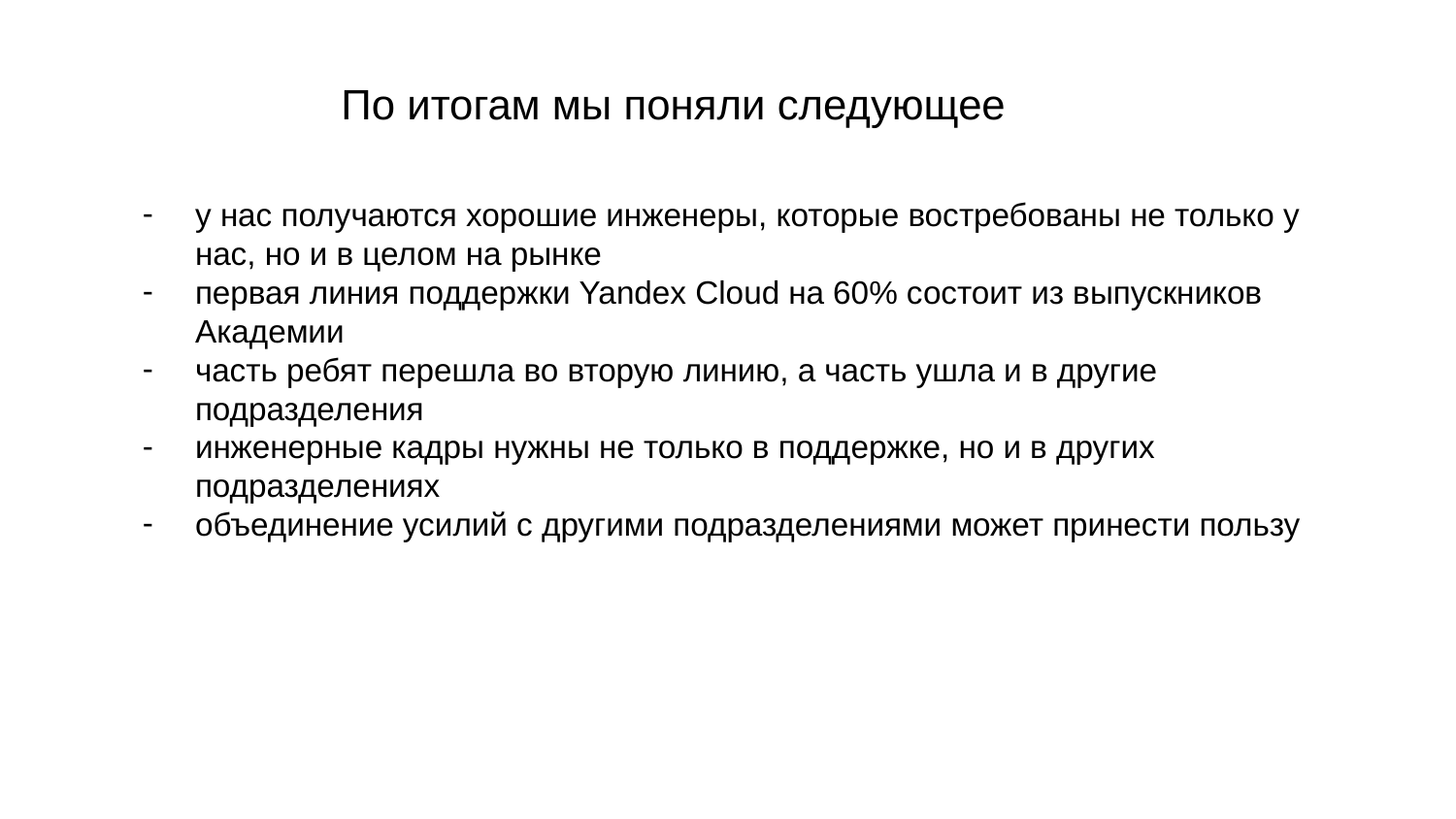

По итогам мы поняли следующее
у нас получаются хорошие инженеры, которые востребованы не только у нас, но и в целом на рынке
первая линия поддержки Yandex Cloud на 60% состоит из выпускников Академии
часть ребят перешла во вторую линию, а часть ушла и в другие подразделения
инженерные кадры нужны не только в поддержке, но и в других подразделениях
объединение усилий с другими подразделениями может принести пользу